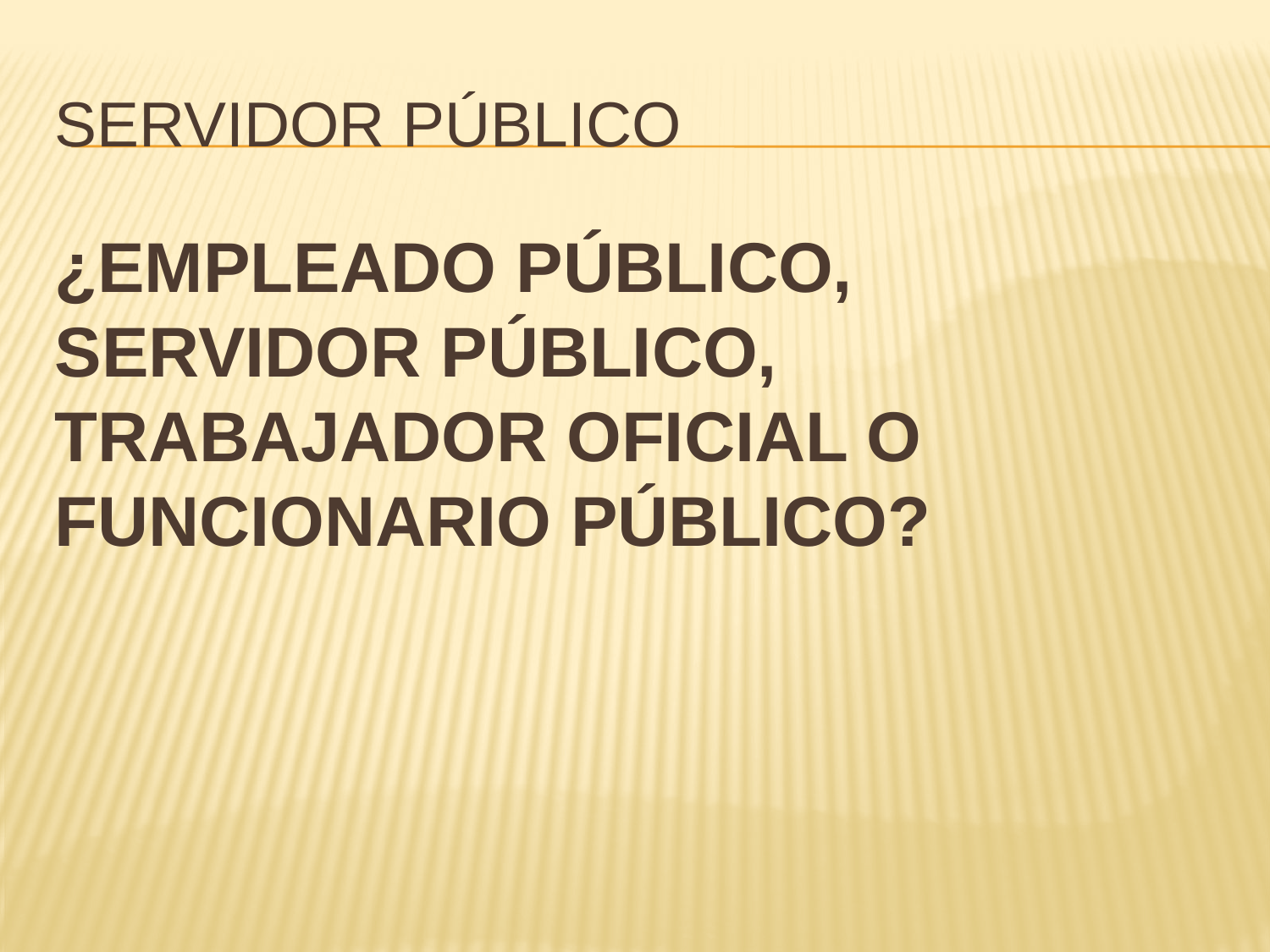

# SERVIDOR PúBLICO
¿EMPLEADO PÚBLICO, SERVIDOR PÚBLICO, TRABAJADOR OFICIAL O FUNCIONARIO PÚBLICO?